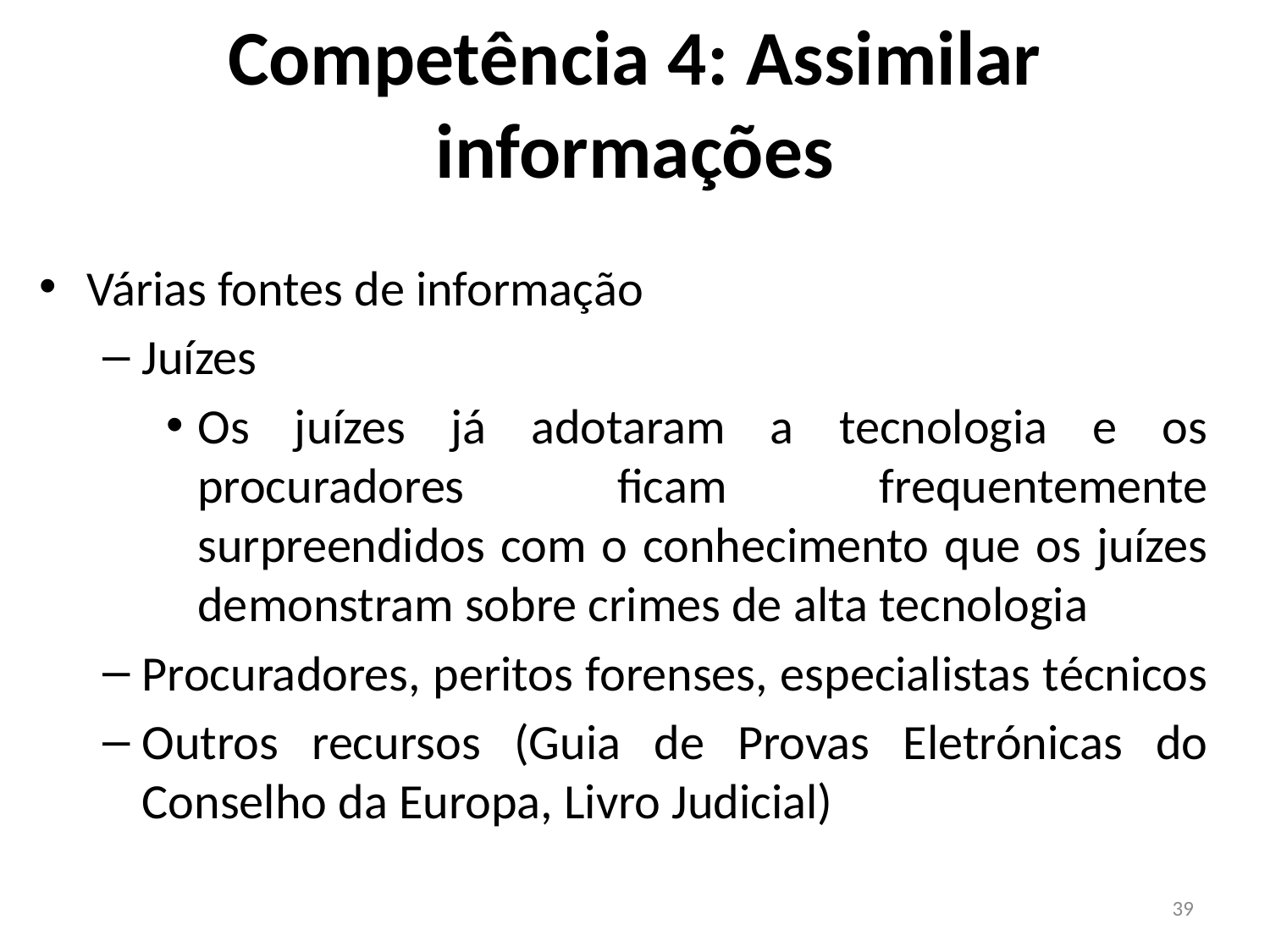

# Competência 4: Assimilar informações
Várias fontes de informação
Juízes
Os juízes já adotaram a tecnologia e os procuradores ficam frequentemente surpreendidos com o conhecimento que os juízes demonstram sobre crimes de alta tecnologia
Procuradores, peritos forenses, especialistas técnicos
Outros recursos (Guia de Provas Eletrónicas do Conselho da Europa, Livro Judicial)
39